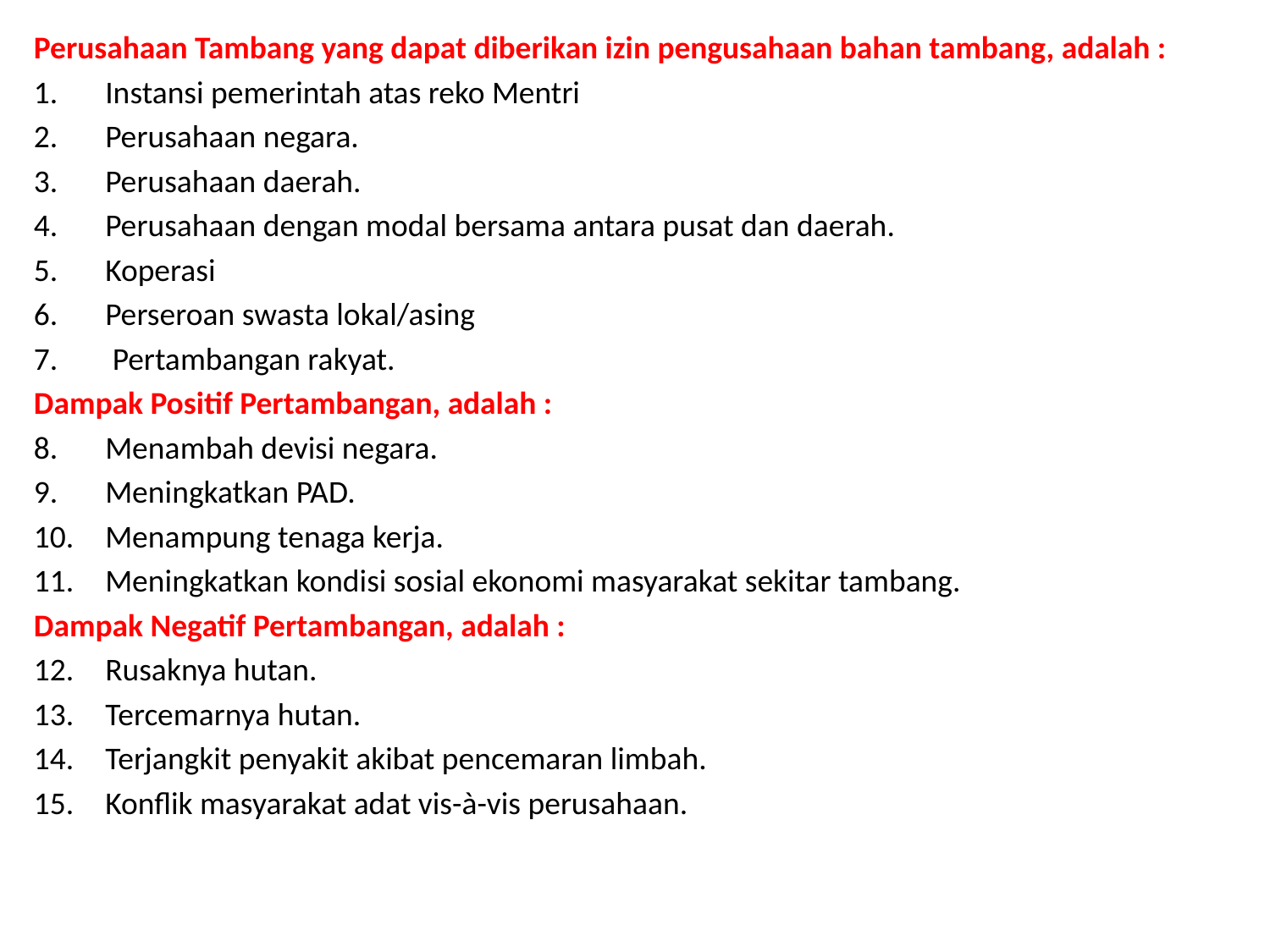

Perusahaan Tambang yang dapat diberikan izin pengusahaan bahan tambang, adalah :
Instansi pemerintah atas reko Mentri
Perusahaan negara.
Perusahaan daerah.
Perusahaan dengan modal bersama antara pusat dan daerah.
Koperasi
Perseroan swasta lokal/asing
 Pertambangan rakyat.
Dampak Positif Pertambangan, adalah :
Menambah devisi negara.
Meningkatkan PAD.
Menampung tenaga kerja.
Meningkatkan kondisi sosial ekonomi masyarakat sekitar tambang.
Dampak Negatif Pertambangan, adalah :
Rusaknya hutan.
Tercemarnya hutan.
Terjangkit penyakit akibat pencemaran limbah.
Konflik masyarakat adat vis-à-vis perusahaan.